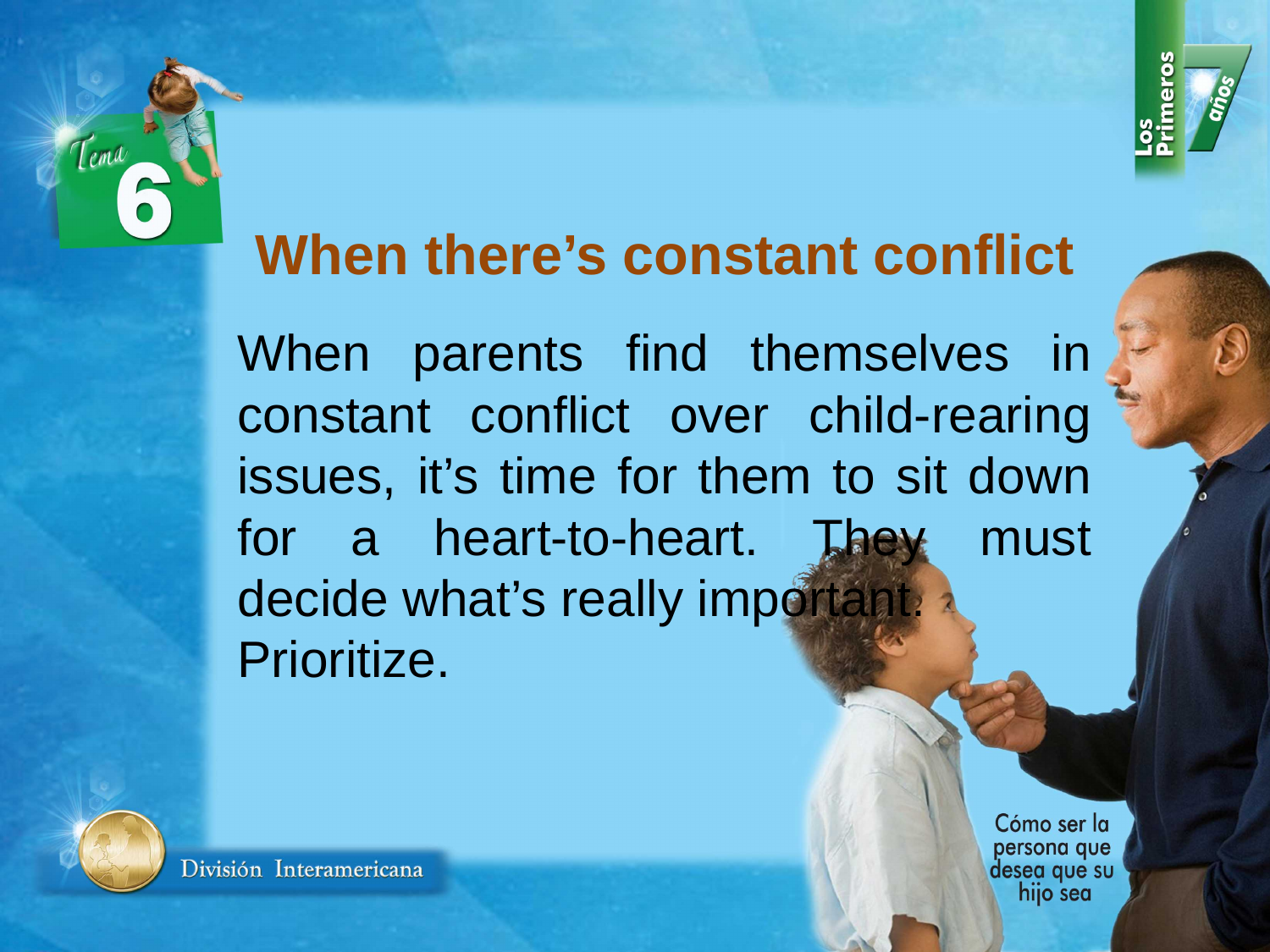

When there’s constant conflict

When parents find themselves in constant conflict over child-rearing issues, it’s time for them to sit down for a heart-to-heart. They must decide what’s really important.
Prioritize.